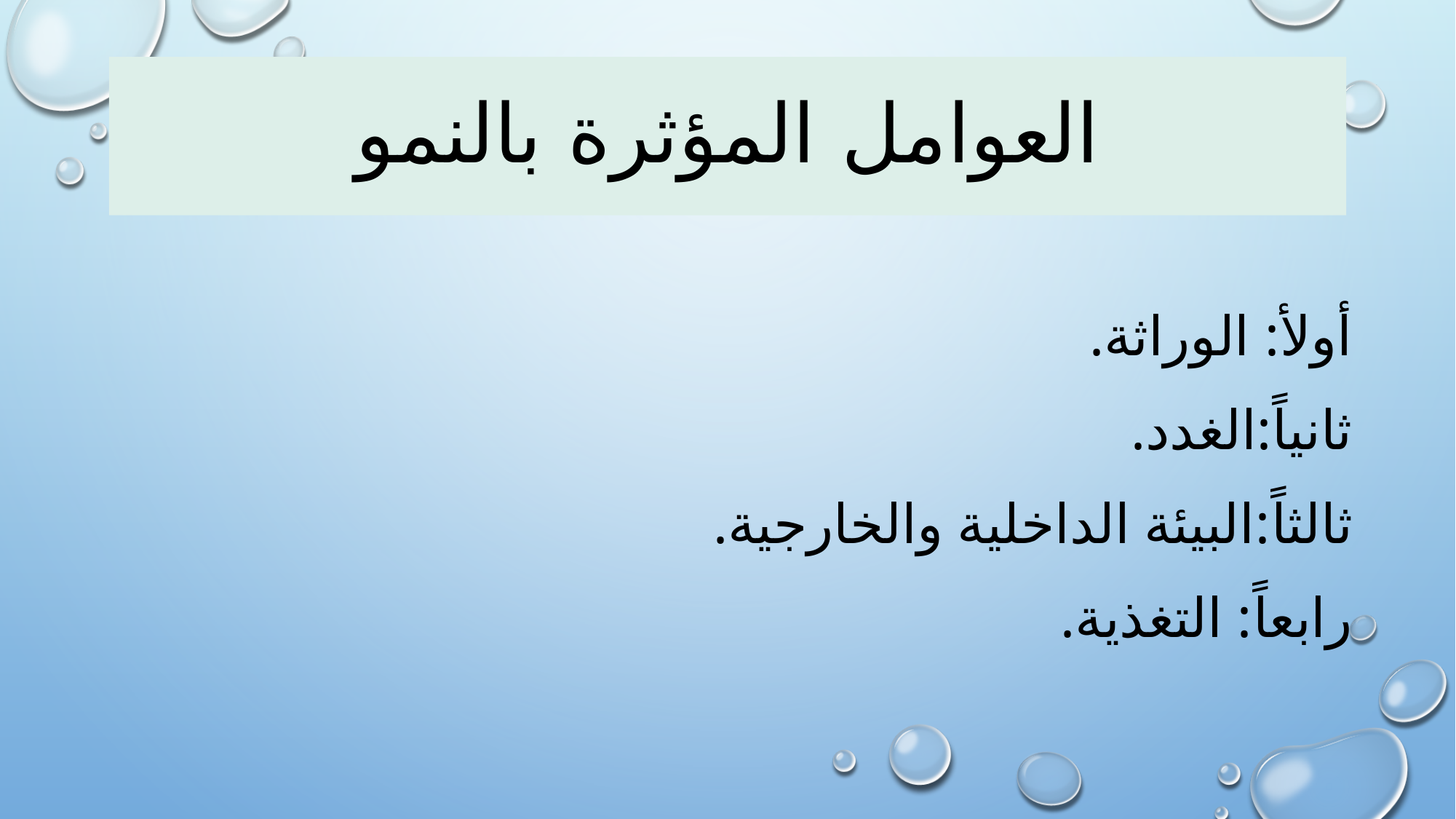

# العوامل المؤثرة بالنمو
أولأ: الوراثة.
ثانياً:الغدد.
ثالثاً:البيئة الداخلية والخارجية.
رابعاً: التغذية.